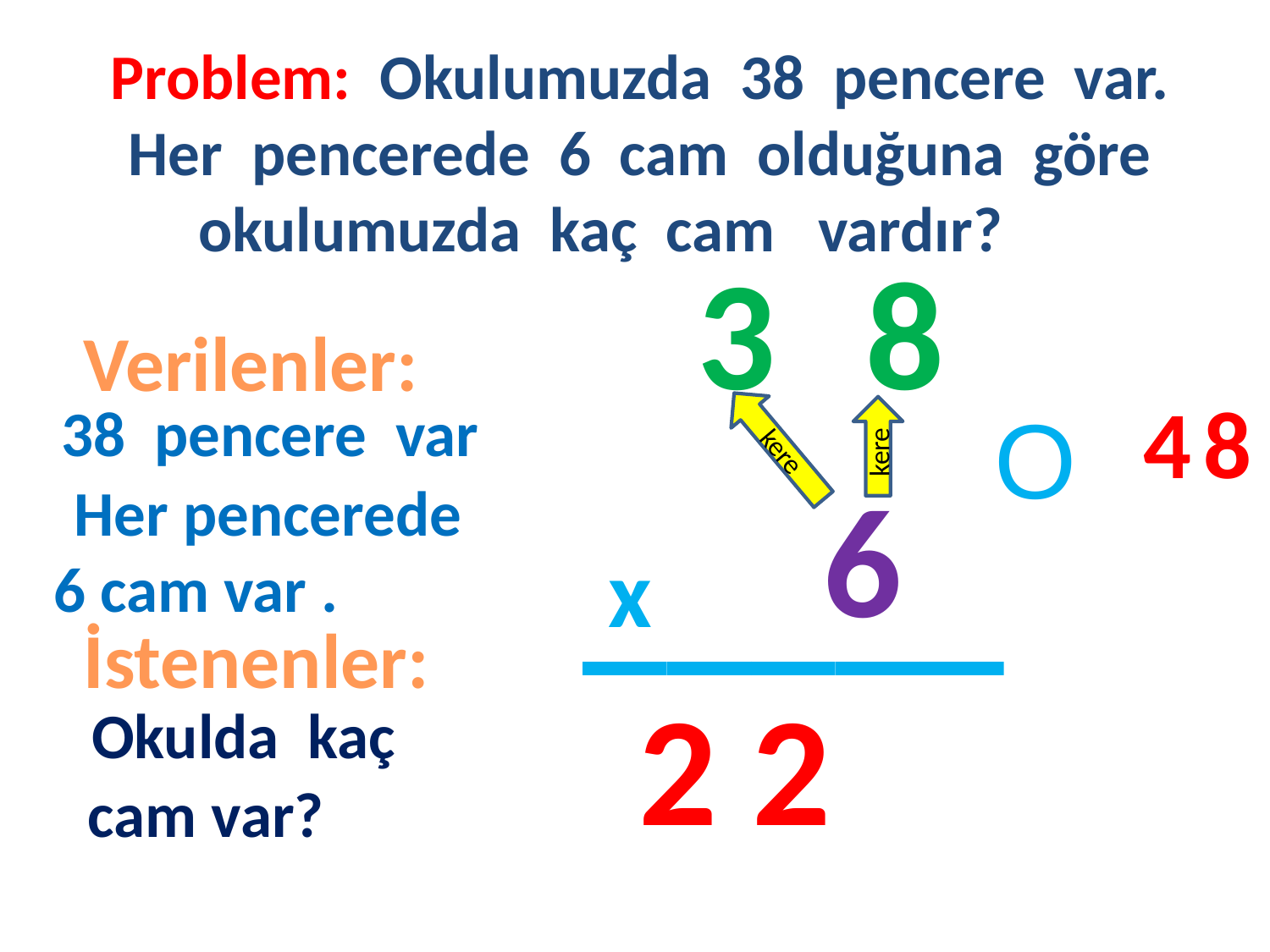

Problem:  Okulumuzda  38  pencere  var. Her  pencerede  6  cam  olduğuna  göre okulumuzda  kaç  cam   vardır?
3
8
#
Verilenler:

kere
4
8
  38  pencere  var
O
kere

6
Her pencerede
6 cam var .
_____

x
İstenenler:
2 2
 Okulda  kaç
cam var?